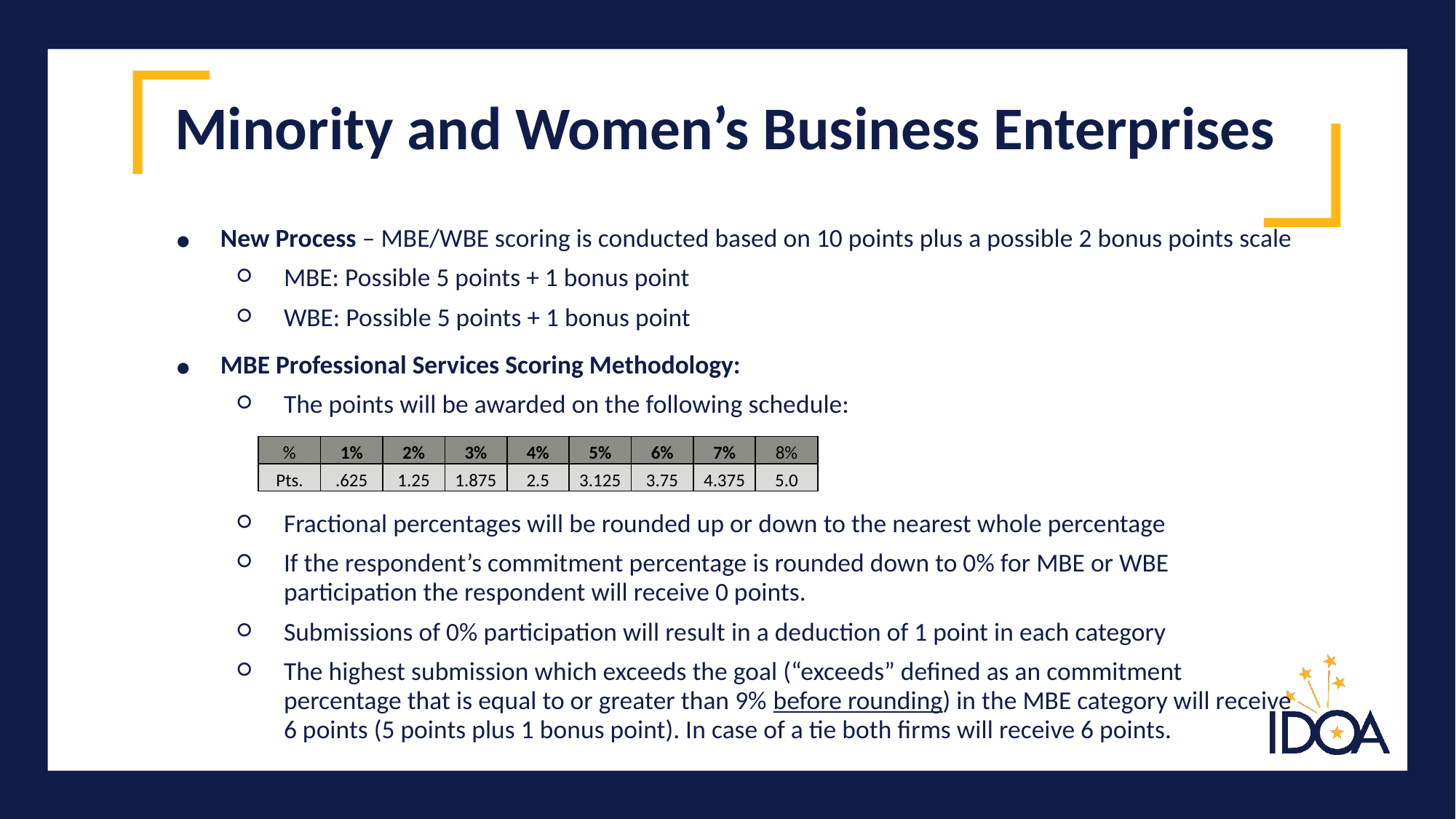

# Minority and Women’s Business Enterprises
New Process – MBE/WBE scoring is conducted based on 10 points plus a possible 2 bonus points scale
MBE: Possible 5 points + 1 bonus point
WBE: Possible 5 points + 1 bonus point
MBE Professional Services Scoring Methodology:
The points will be awarded on the following schedule:

Fractional percentages will be rounded up or down to the nearest whole percentage
If the respondent’s commitment percentage is rounded down to 0% for MBE or WBE participation the respondent will receive 0 points.
Submissions of 0% participation will result in a deduction of 1 point in each category
The highest submission which exceeds the goal (“exceeds” defined as an commitment percentage that is equal to or greater than 9% before rounding) in the MBE category will receive 6 points (5 points plus 1 bonus point). In case of a tie both firms will receive 6 points.

| % | 1% | 2% | 3% | 4% | 5% | 6% | 7% | 8% |
| --- | --- | --- | --- | --- | --- | --- | --- | --- |
| Pts. | .625 | 1.25 | 1.875 | 2.5 | 3.125 | 3.75 | 4.375 | 5.0 |